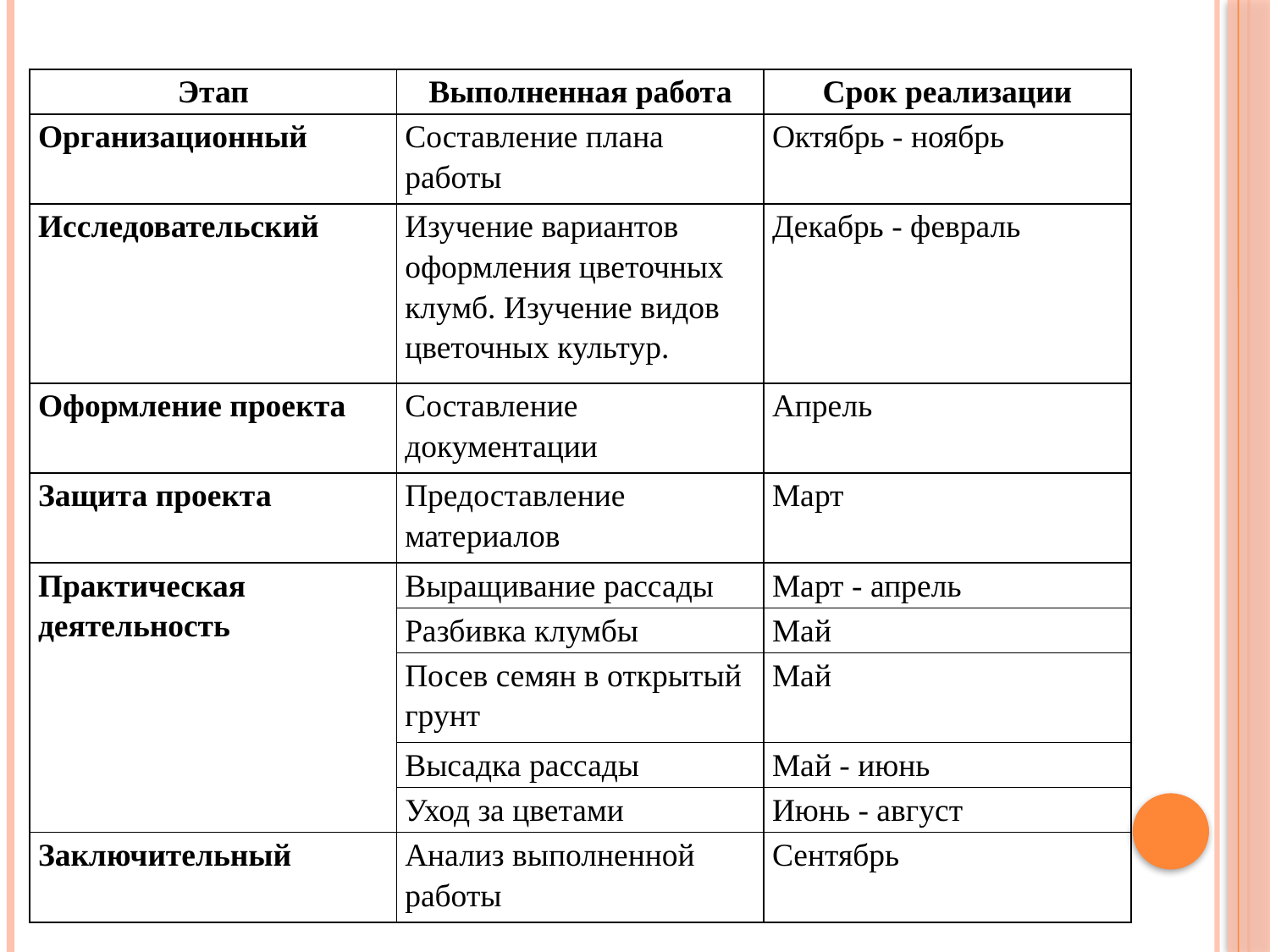

| Этап | Выполненная работа | Срок реализации |
| --- | --- | --- |
| Организационный | Составление плана работы | Октябрь - ноябрь |
| Исследовательский | Изучение вариантов оформления цветочных клумб. Изучение видов цветочных культур. | Декабрь - февраль |
| Оформление проекта | Составление документации | Апрель |
| Защита проекта | Предоставление материалов | Март |
| Практическая деятельность | Выращивание рассады | Март - апрель |
|  | Разбивка клумбы | Май |
|  | Посев семян в открытый грунт | Май |
|  | Высадка рассады | Май - июнь |
|  | Уход за цветами | Июнь - август |
| Заключительный | Анализ выполненной работы | Сентябрь |